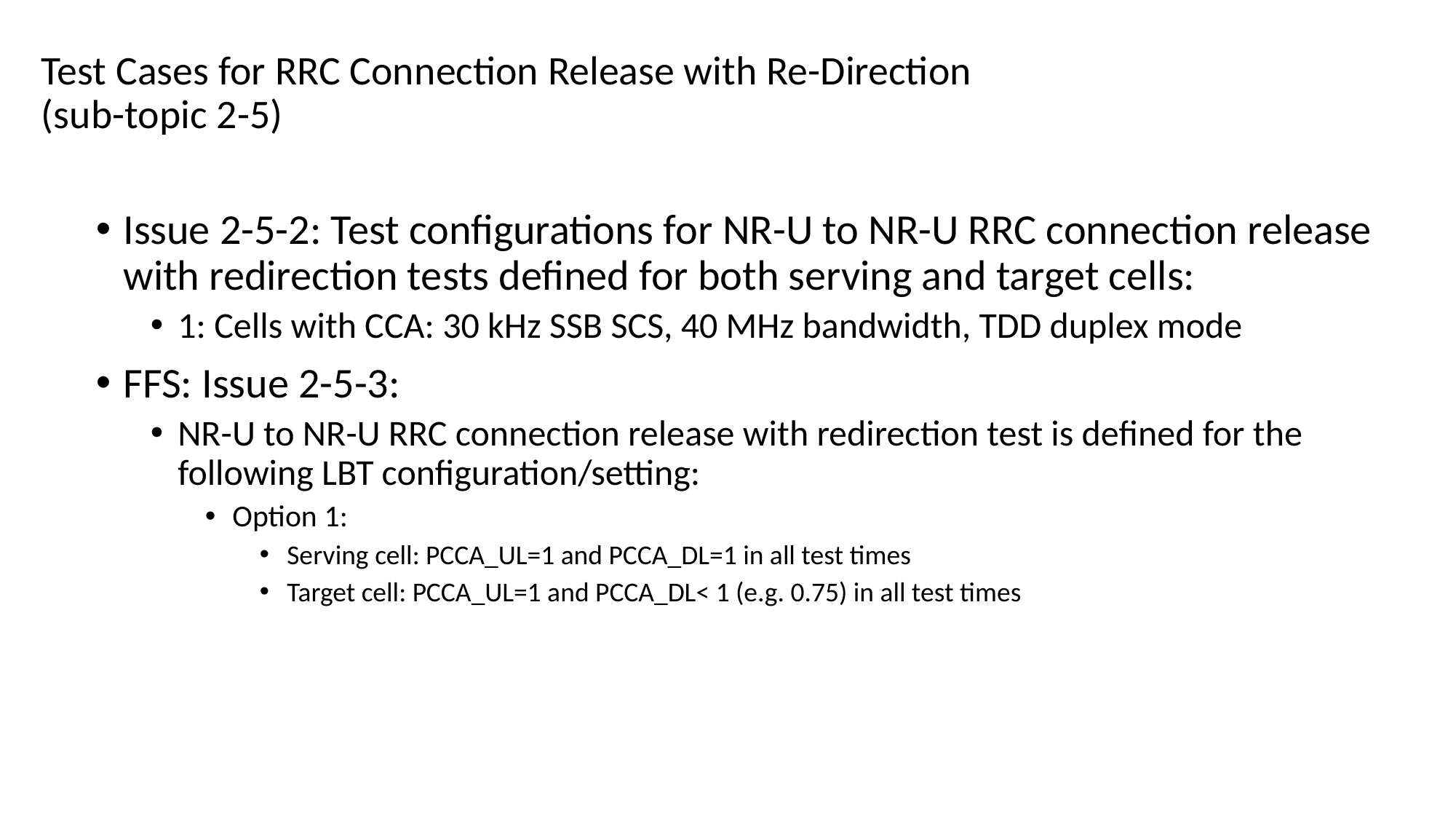

# Test Cases for RRC Connection Release with Re-Direction (sub-topic 2-5)

Issue 2-5-2: Test configurations for NR-U to NR-U RRC connection release with redirection tests defined for both serving and target cells:
1: Cells with CCA: 30 kHz SSB SCS, 40 MHz bandwidth, TDD duplex mode
FFS: Issue 2-5-3:
NR-U to NR-U RRC connection release with redirection test is defined for the following LBT configuration/setting:
Option 1:
Serving cell: PCCA_UL=1 and PCCA_DL=1 in all test times
Target cell: PCCA_UL=1 and PCCA_DL< 1 (e.g. 0.75) in all test times